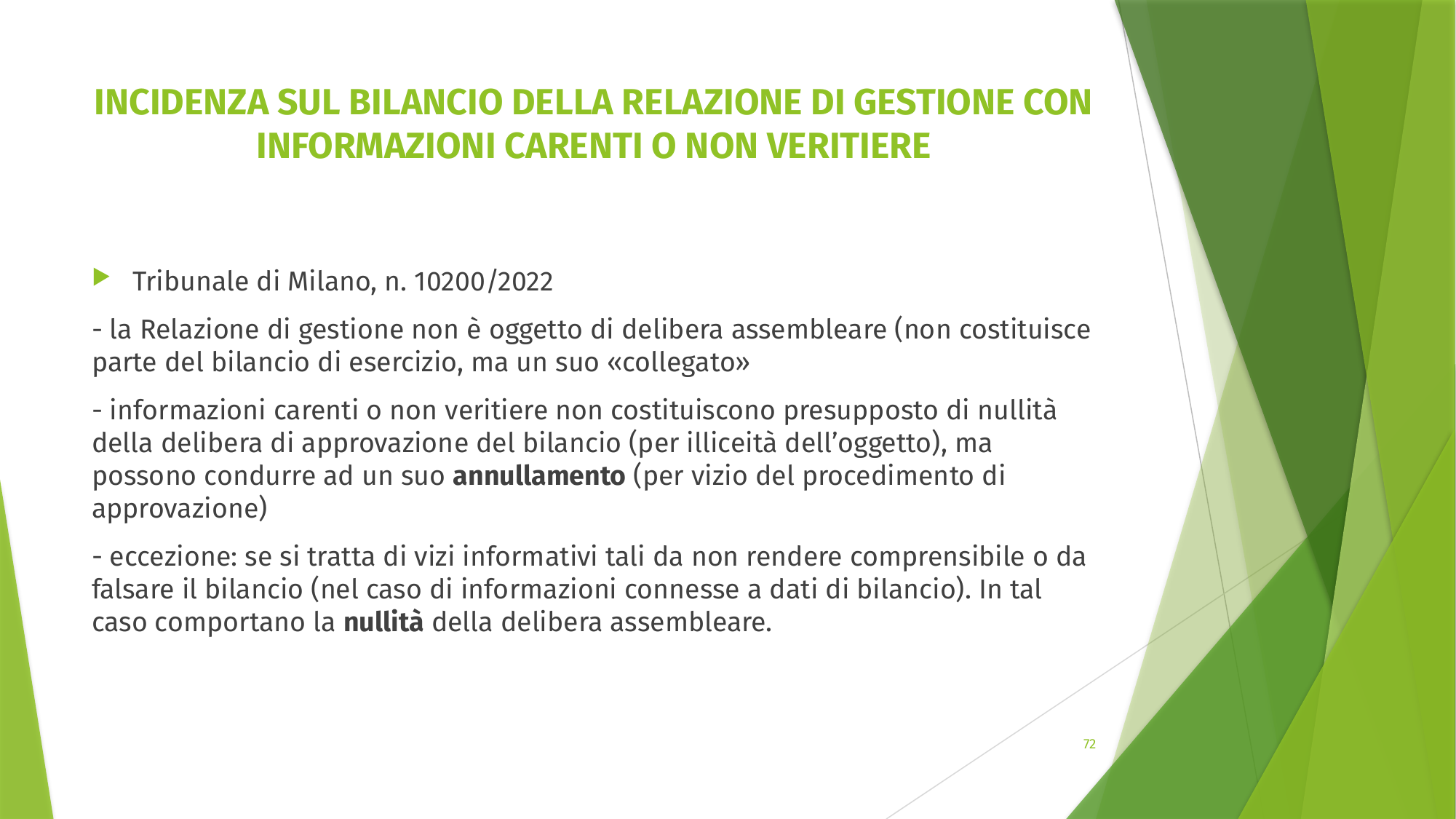

# INCIDENZA SUL BILANCIO DELLA RELAZIONE DI GESTIONE CON INFORMAZIONI CARENTI O NON VERITIERE
Tribunale di Milano, n. 10200/2022
- la Relazione di gestione non è oggetto di delibera assembleare (non costituisce parte del bilancio di esercizio, ma un suo «collegato»
- informazioni carenti o non veritiere non costituiscono presupposto di nullità della delibera di approvazione del bilancio (per illiceità dell’oggetto), ma possono condurre ad un suo annullamento (per vizio del procedimento di approvazione)
- eccezione: se si tratta di vizi informativi tali da non rendere comprensibile o da falsare il bilancio (nel caso di informazioni connesse a dati di bilancio). In tal caso comportano la nullità della delibera assembleare.
72